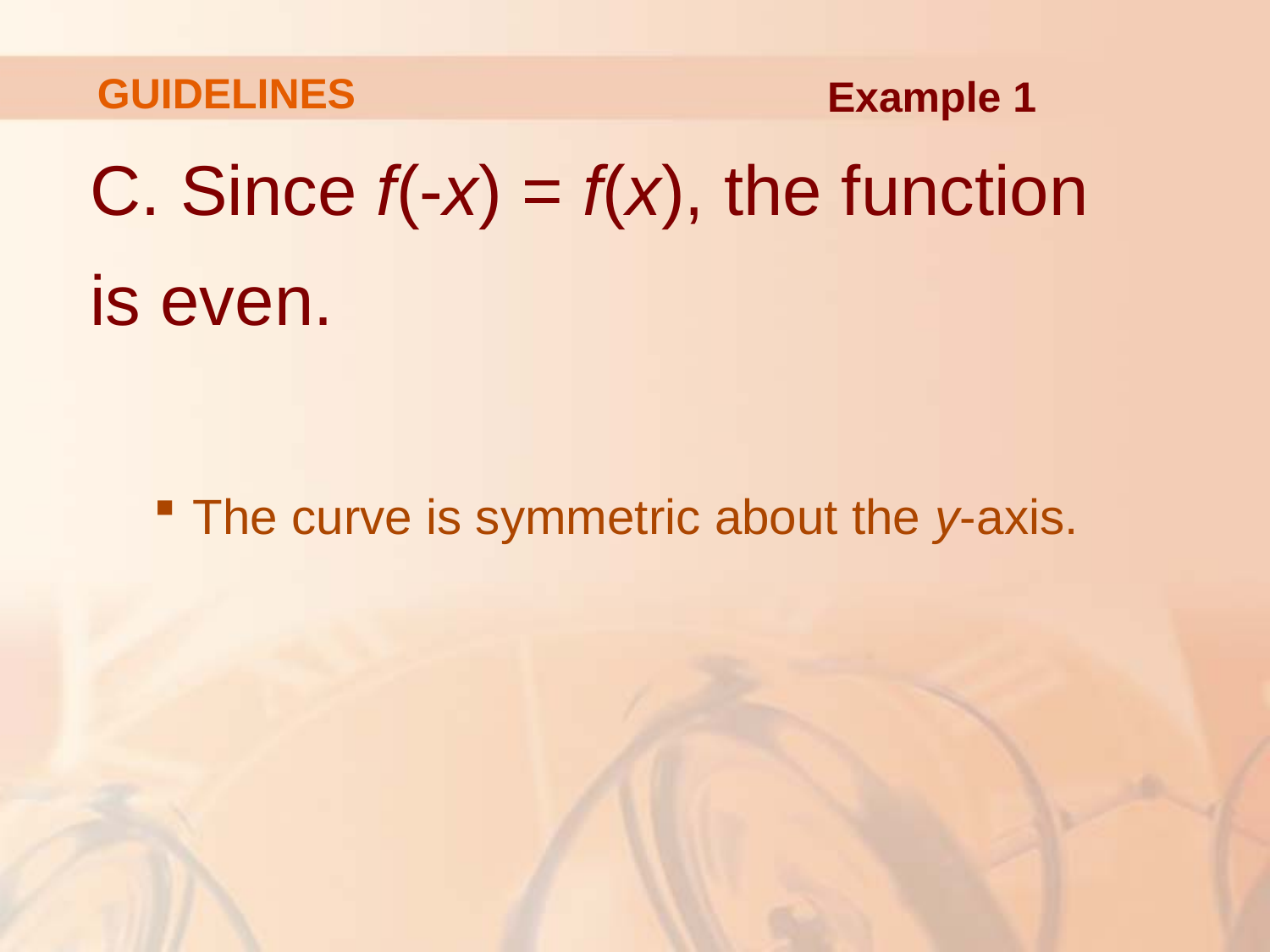

# GUIDELINES
Example 1
C. Since f(-x) = f(x), the function
is even.

The curve is symmetric about the y-axis.